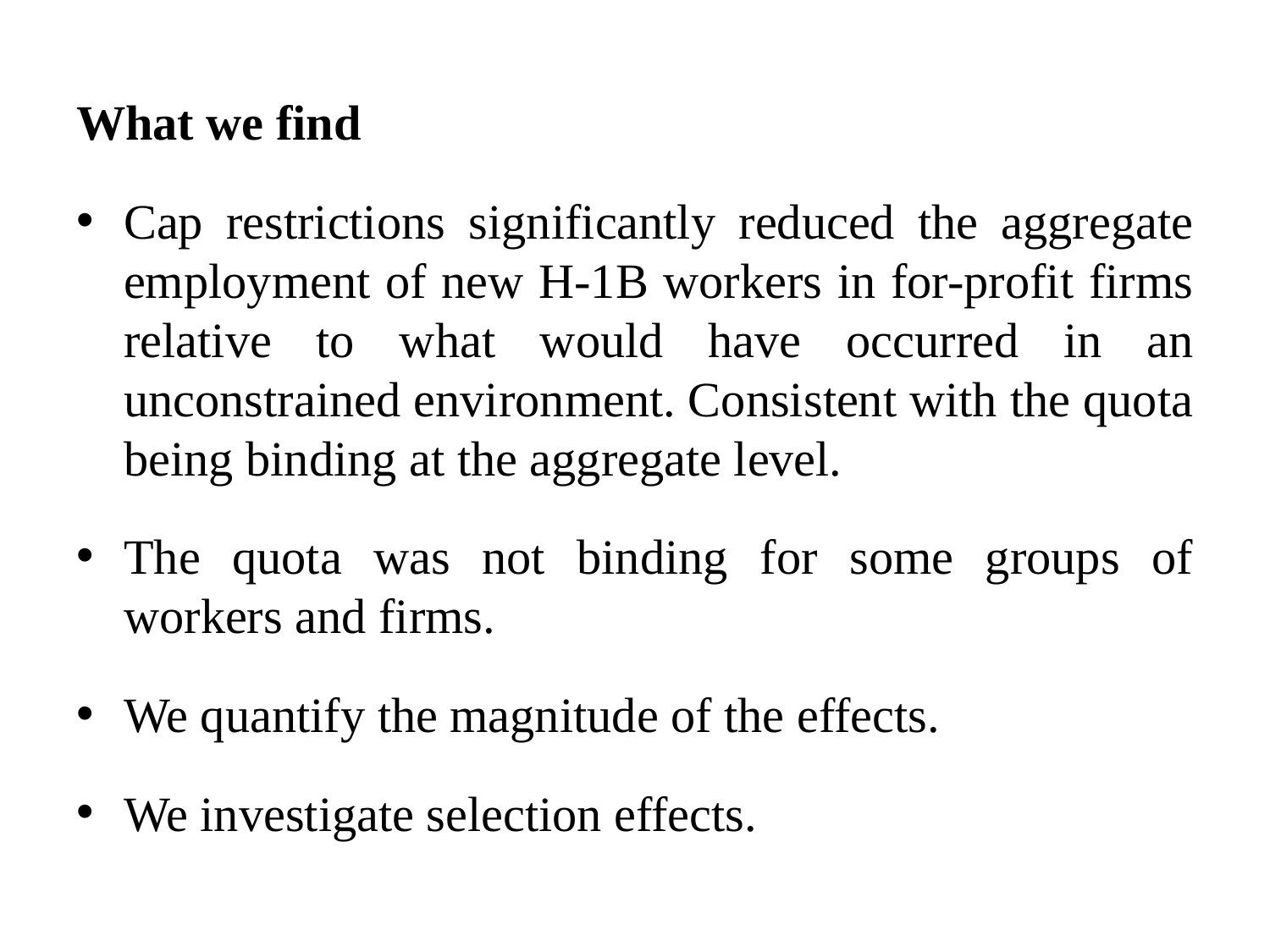

What we find

Cap restrictions significantly reduced the aggregate employment of new H-1B workers in for-profit firms relative to what would have occurred in an unconstrained environment. Consistent with the quota being binding at the aggregate level.

The quota was not binding for some groups of workers and firms.

We quantify the magnitude of the effects.

We investigate selection effects.